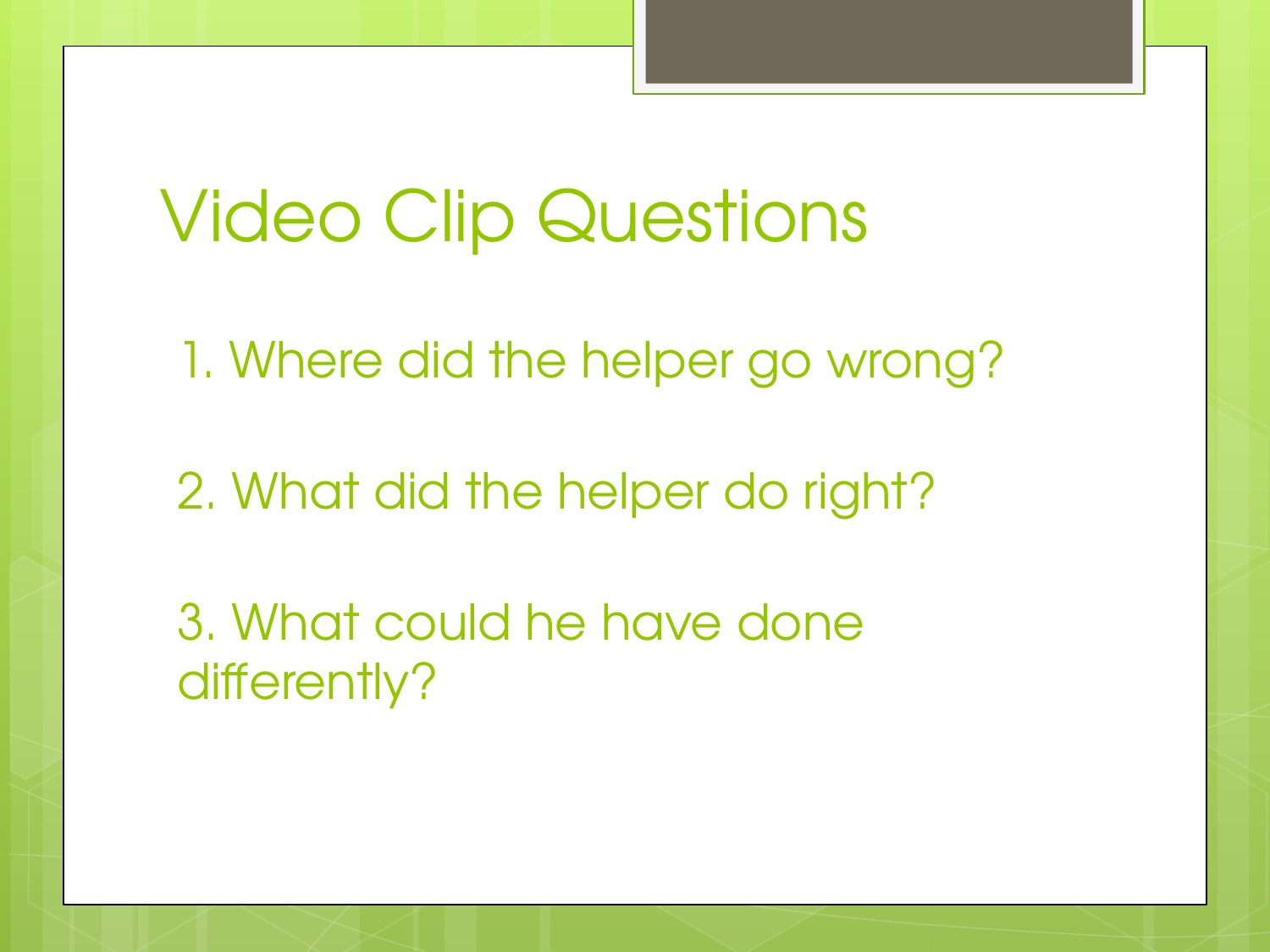

# Video Clip Questions
1. Where did the helper go wrong?

2. What did the helper do right?

3. What could he have done differently?